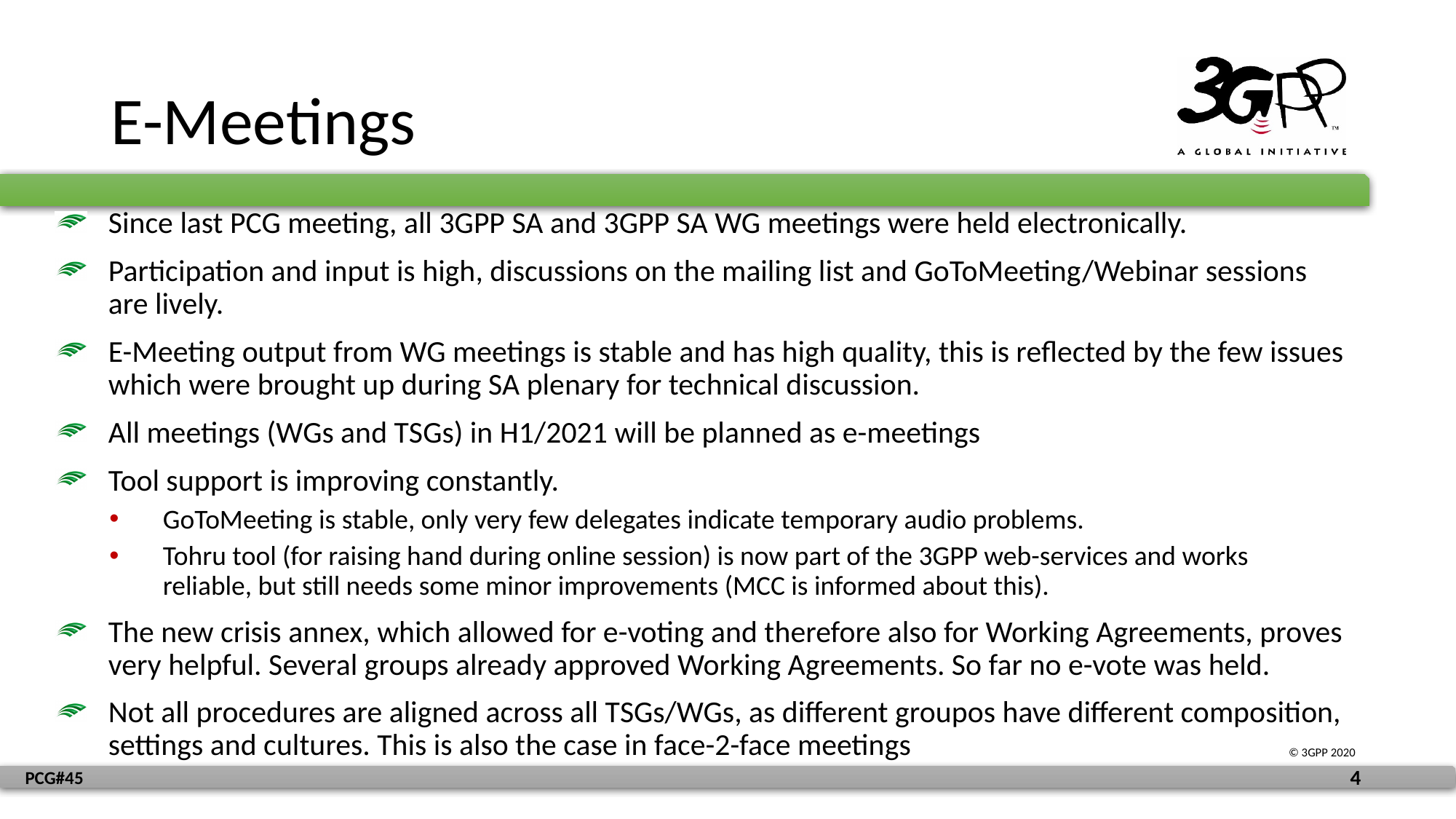

# E-Meetings
Since last PCG meeting, all 3GPP SA and 3GPP SA WG meetings were held electronically.
Participation and input is high, discussions on the mailing list and GoToMeeting/Webinar sessions are lively.
E-Meeting output from WG meetings is stable and has high quality, this is reflected by the few issues which were brought up during SA plenary for technical discussion.
All meetings (WGs and TSGs) in H1/2021 will be planned as e-meetings
Tool support is improving constantly.
GoToMeeting is stable, only very few delegates indicate temporary audio problems.
Tohru tool (for raising hand during online session) is now part of the 3GPP web-services and works reliable, but still needs some minor improvements (MCC is informed about this).
The new crisis annex, which allowed for e-voting and therefore also for Working Agreements, proves very helpful. Several groups already approved Working Agreements. So far no e-vote was held.
Not all procedures are aligned across all TSGs/WGs, as different groupos have different composition, settings and cultures. This is also the case in face-2-face meetings